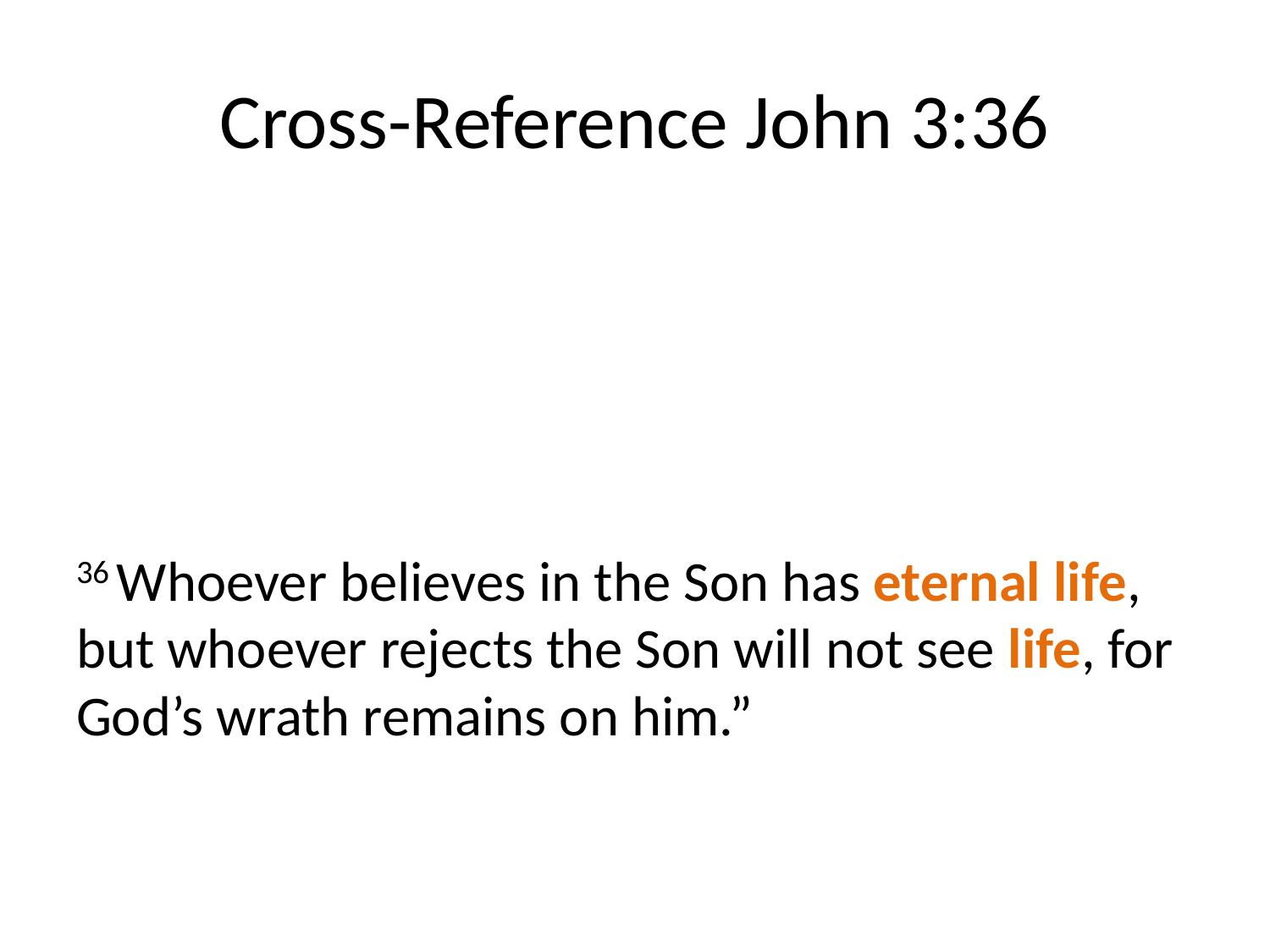

# Cross-Reference John 3:36

36 Whoever believes in the Son has eternal life, but whoever rejects the Son will not see life, for God’s wrath remains on him.”